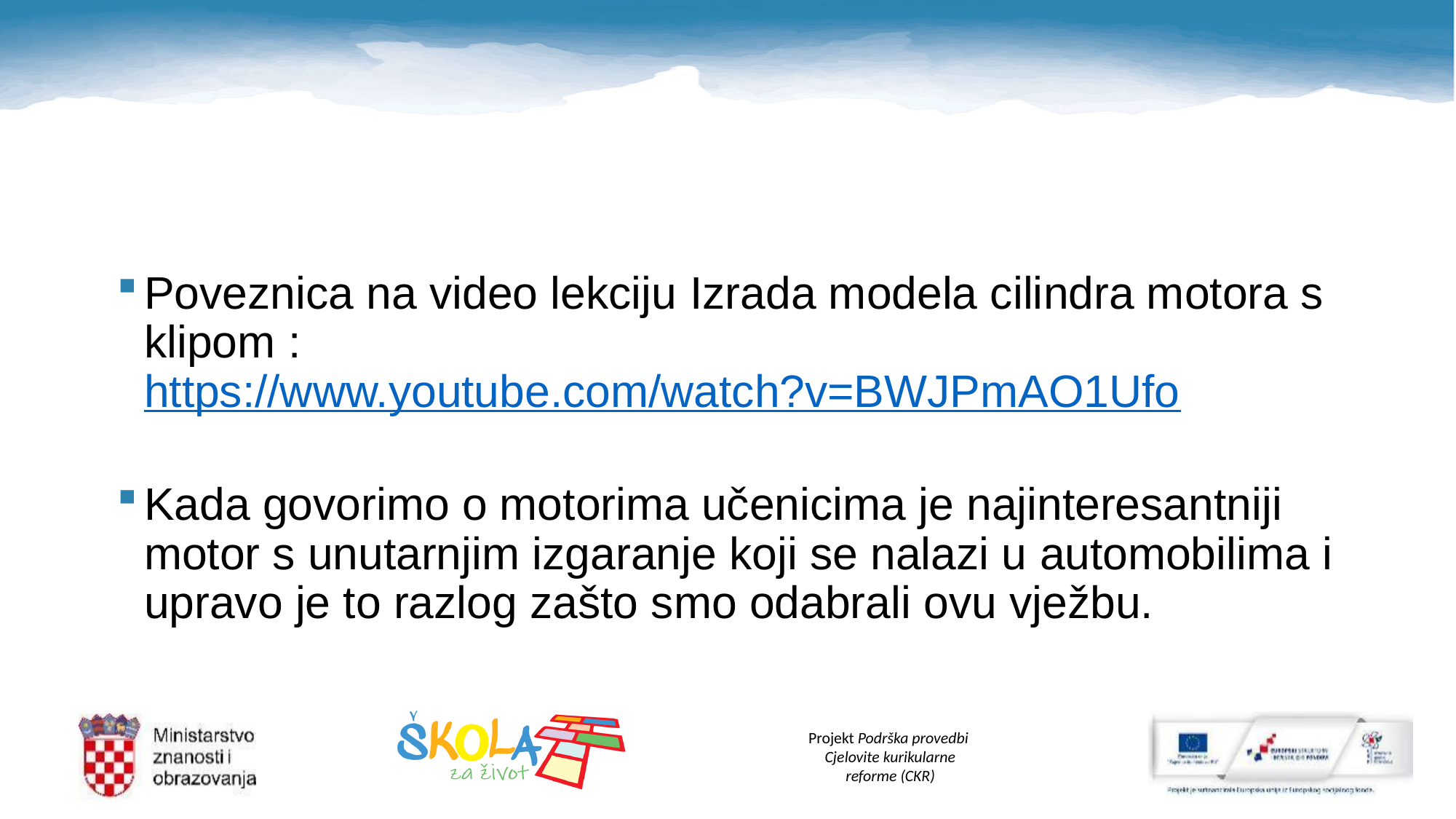

#

Poveznica na video lekciju Izrada modela cilindra motora s klipom :  https://www.youtube.com/watch?v=BWJPmAO1Ufo
Kada govorimo o motorima učenicima je najinteresantniji motor s unutarnjim izgaranje koji se nalazi u automobilima i upravo je to razlog zašto smo odabrali ovu vježbu.